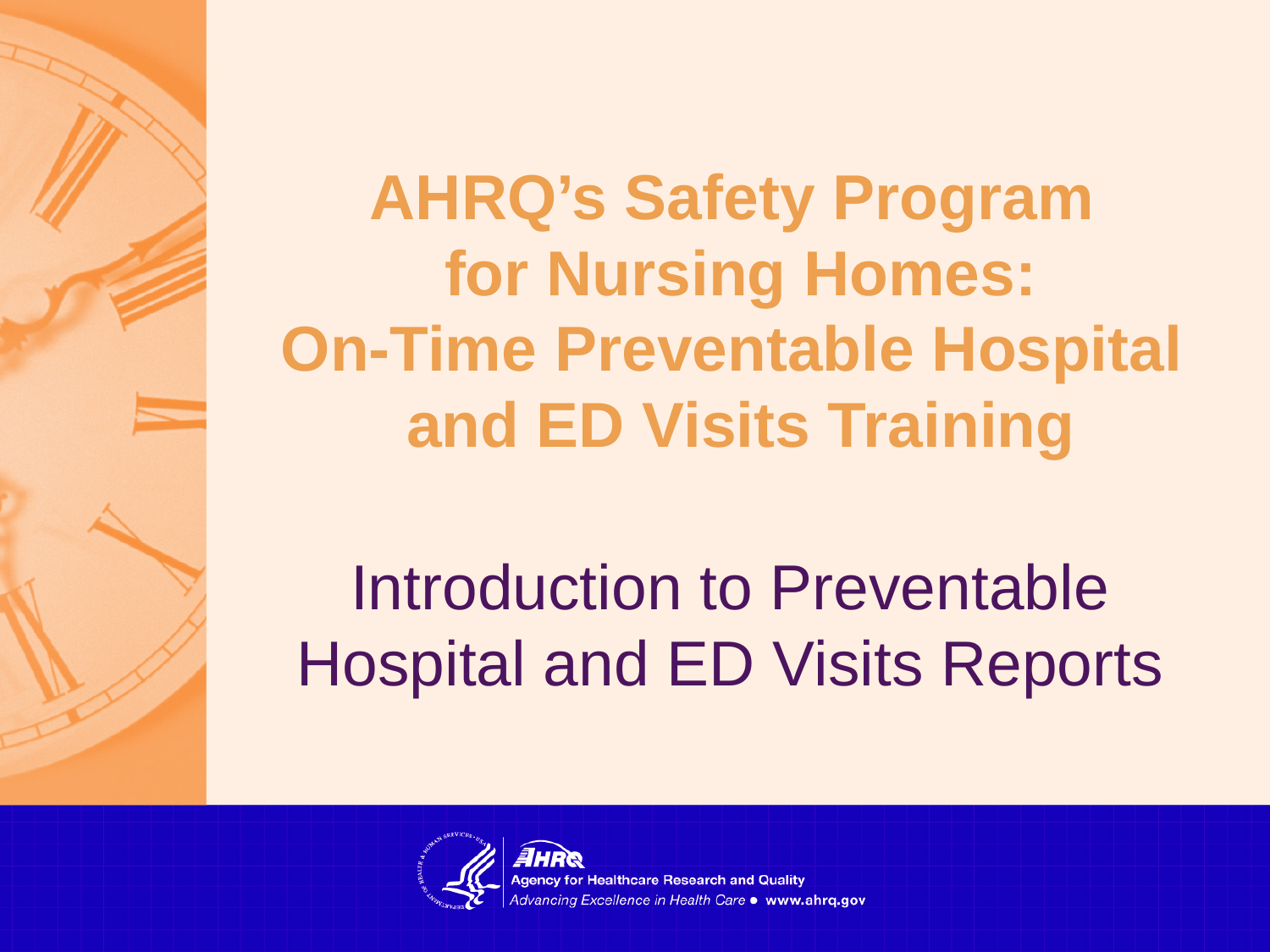

# AHRQ’s Safety Program for Nursing Homes: On-Time Preventable Hospital and ED Visits Training
Introduction to Preventable Hospital and ED Visits Reports